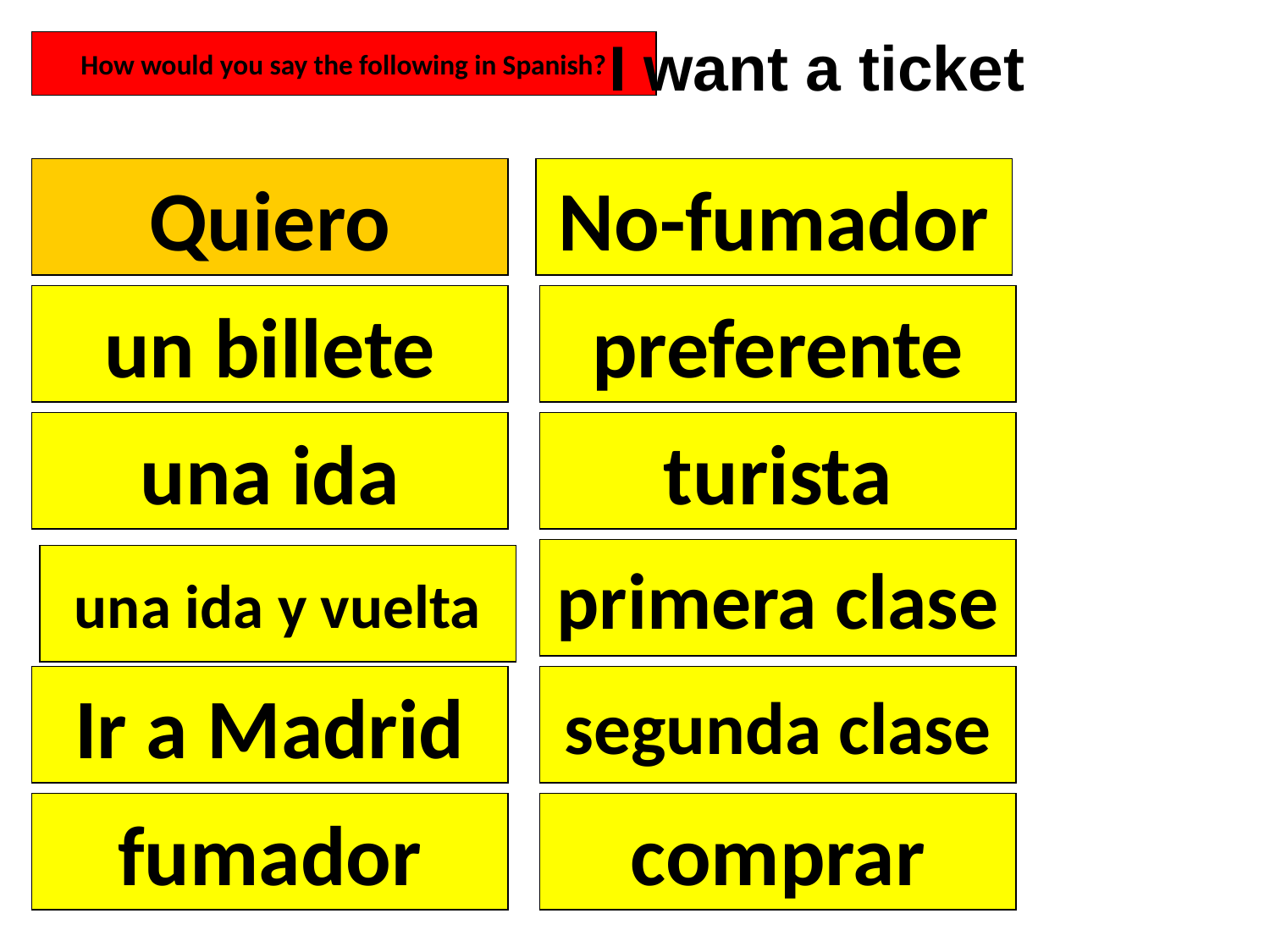

I want a ticket
How would you say the following in Spanish?
Quiero
No-fumador
un billete
preferente
una ida
turista
primera clase
una ida y vuelta
Ir a Madrid
segunda clase
fumador
comprar